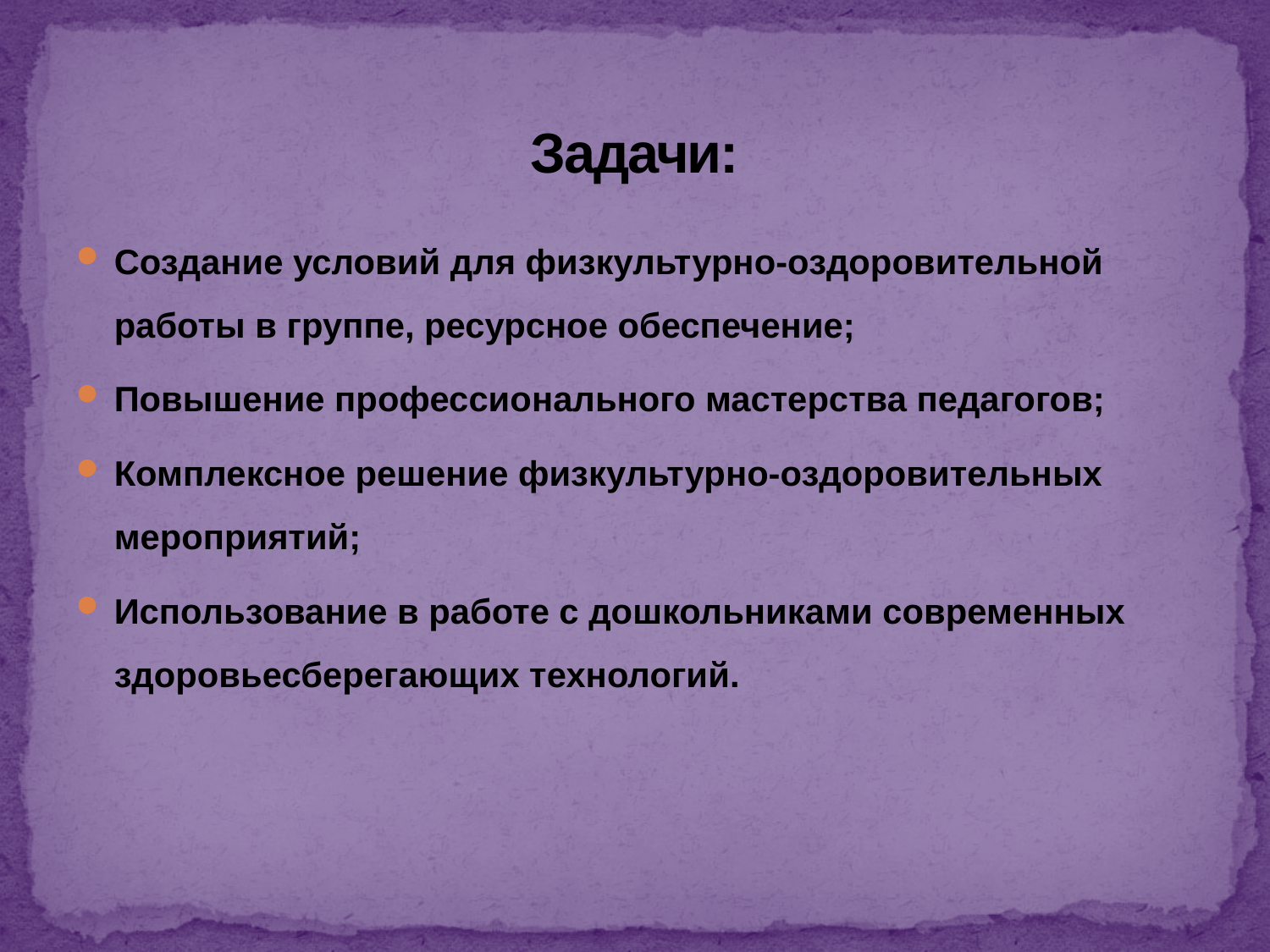

# Задачи:
Создание условий для физкультурно-оздоровительной работы в группе, ресурсное обеспечение;
Повышение профессионального мастерства педагогов;
Комплексное решение физкультурно-оздоровительных мероприятий;
Использование в работе с дошкольниками современных здоровьесберегающих технологий.